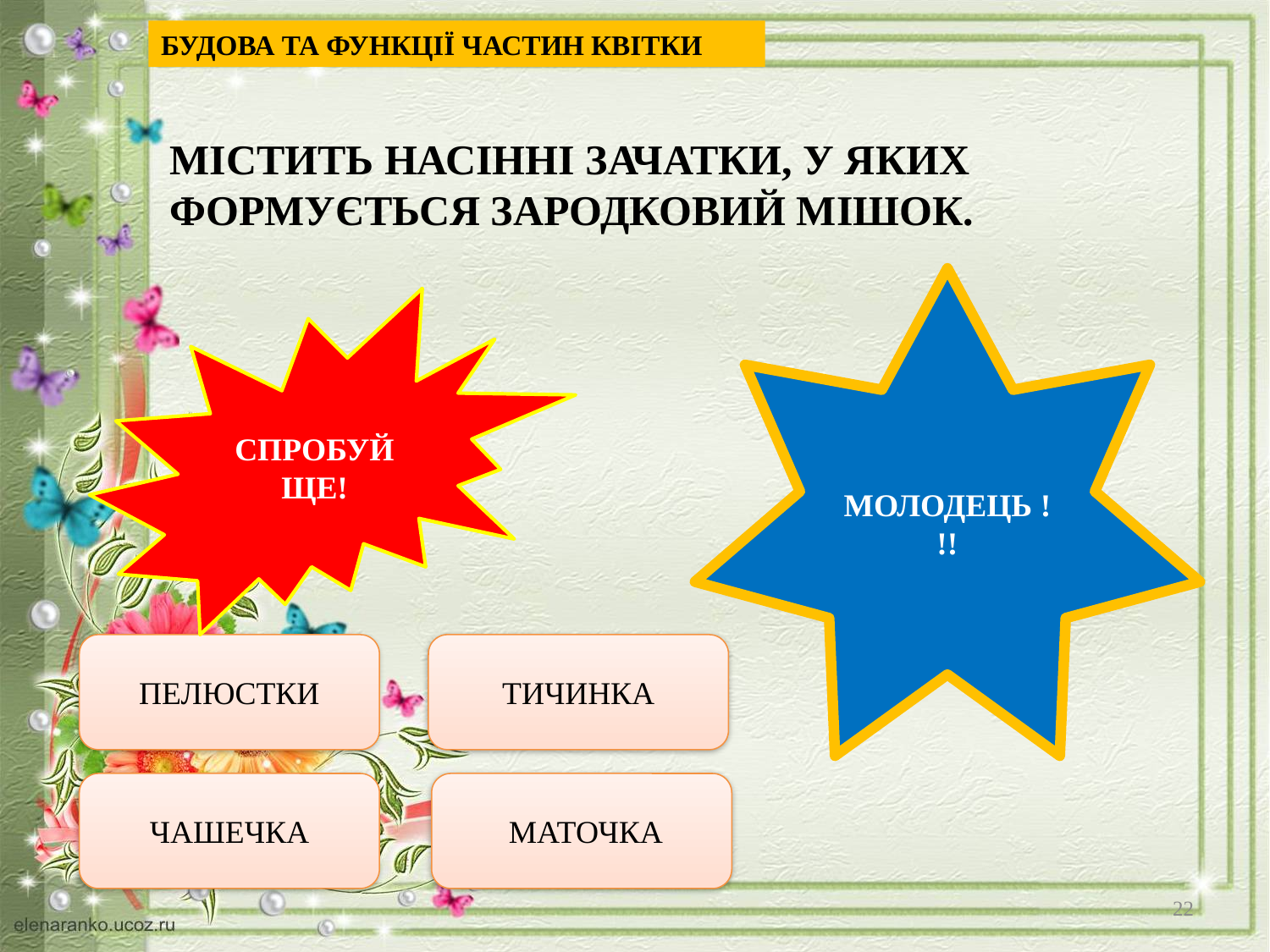

БУДОВА ТА ФУНКЦІЇ ЧАСТИН КВІТКИ
МІСТИТЬ НАСІННІ ЗАЧАТКИ, У ЯКИХ ФОРМУЄТЬСЯ ЗАРОДКОВИЙ МІШОК.

МОЛОДЕЦЬ !!!

СПРОБУЙ ЩЕ!
ТИЧИНКА
ПЕЛЮСТКИ
 ЧАШЕЧКА
 МАТОЧКА
22